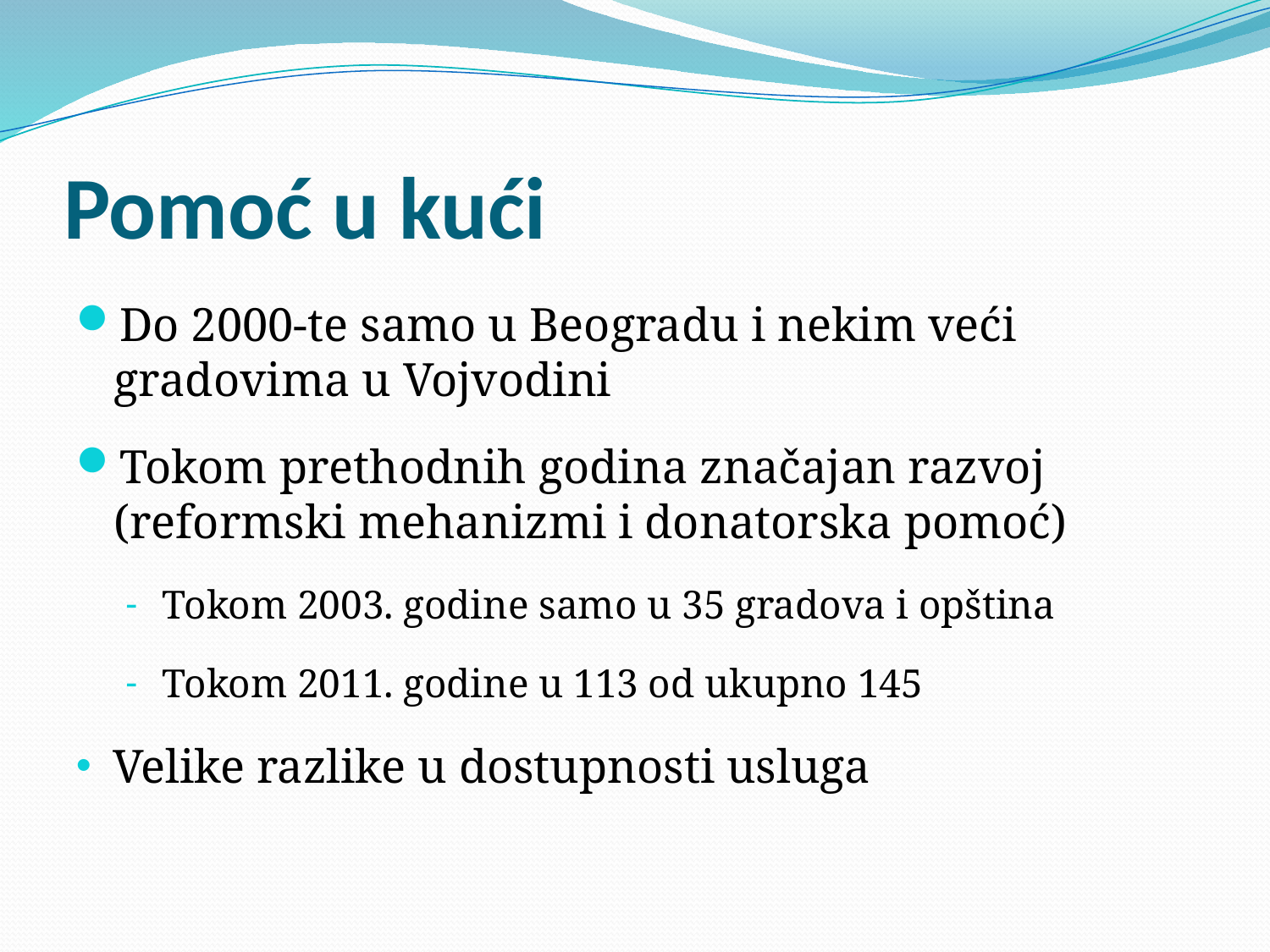

# Pomoć u kući
Do 2000-te samo u Beogradu i nekim veći gradovima u Vojvodini
Tokom prethodnih godina značajan razvoj (reformski mehanizmi i donatorska pomoć)
Tokom 2003. godine samo u 35 gradova i opština
Tokom 2011. godine u 113 od ukupno 145
Velike razlike u dostupnosti usluga